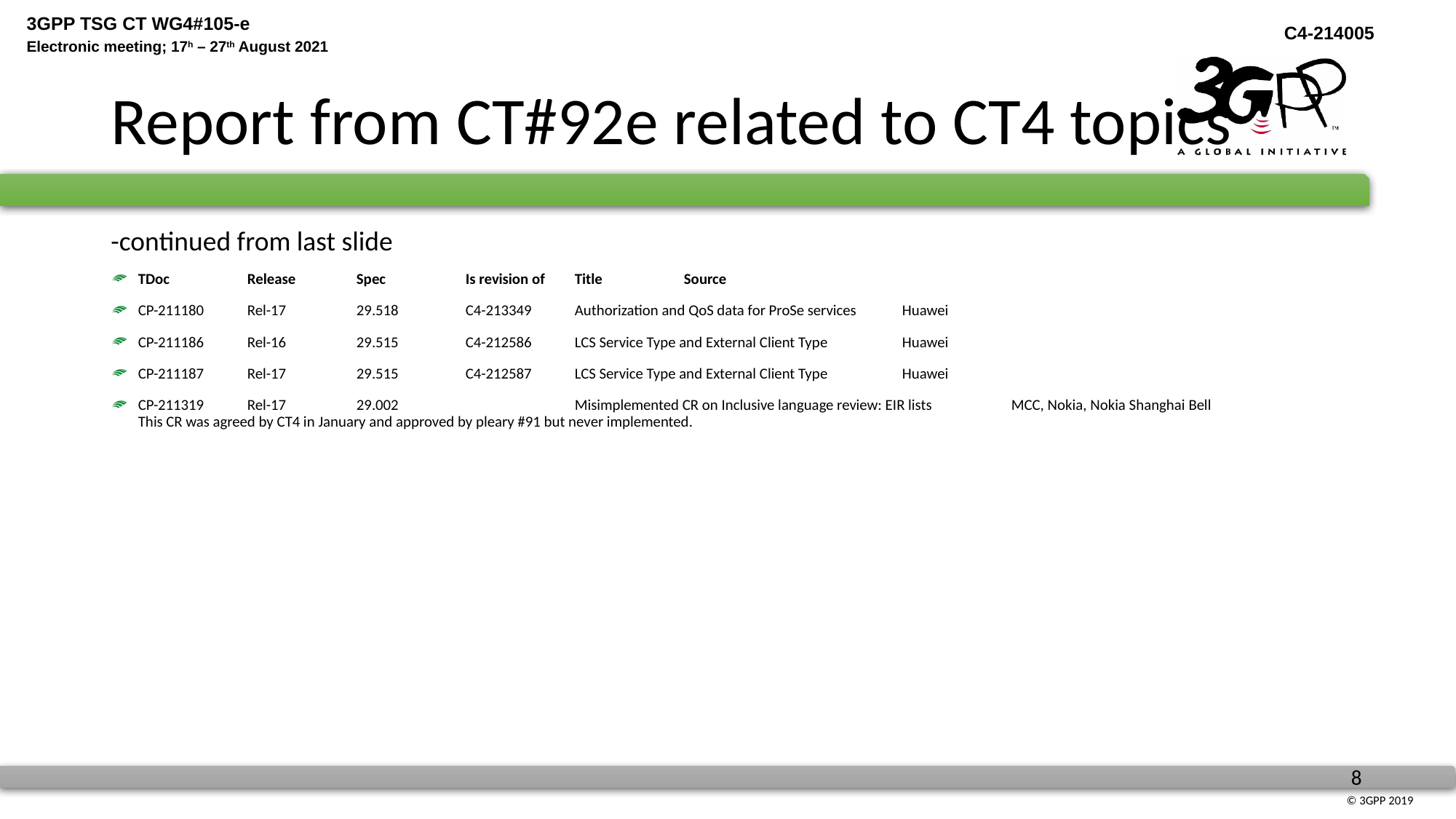

# Report from CT#92e related to CT4 topics
-continued from last slide
TDoc	Release	Spec	Is revision of	Title	Source
CP-211180	Rel-17	29.518	C4-213349	Authorization and QoS data for ProSe services	Huawei
CP-211186	Rel-16	29.515	C4-212586	LCS Service Type and External Client Type	Huawei
CP-211187	Rel-17	29.515	C4-212587	LCS Service Type and External Client Type	Huawei
CP-211319	Rel-17	29.002	 	Misimplemented CR on Inclusive language review: EIR lists	MCC, Nokia, Nokia Shanghai Bell
This CR was agreed by CT4 in January and approved by pleary #91 but never implemented.